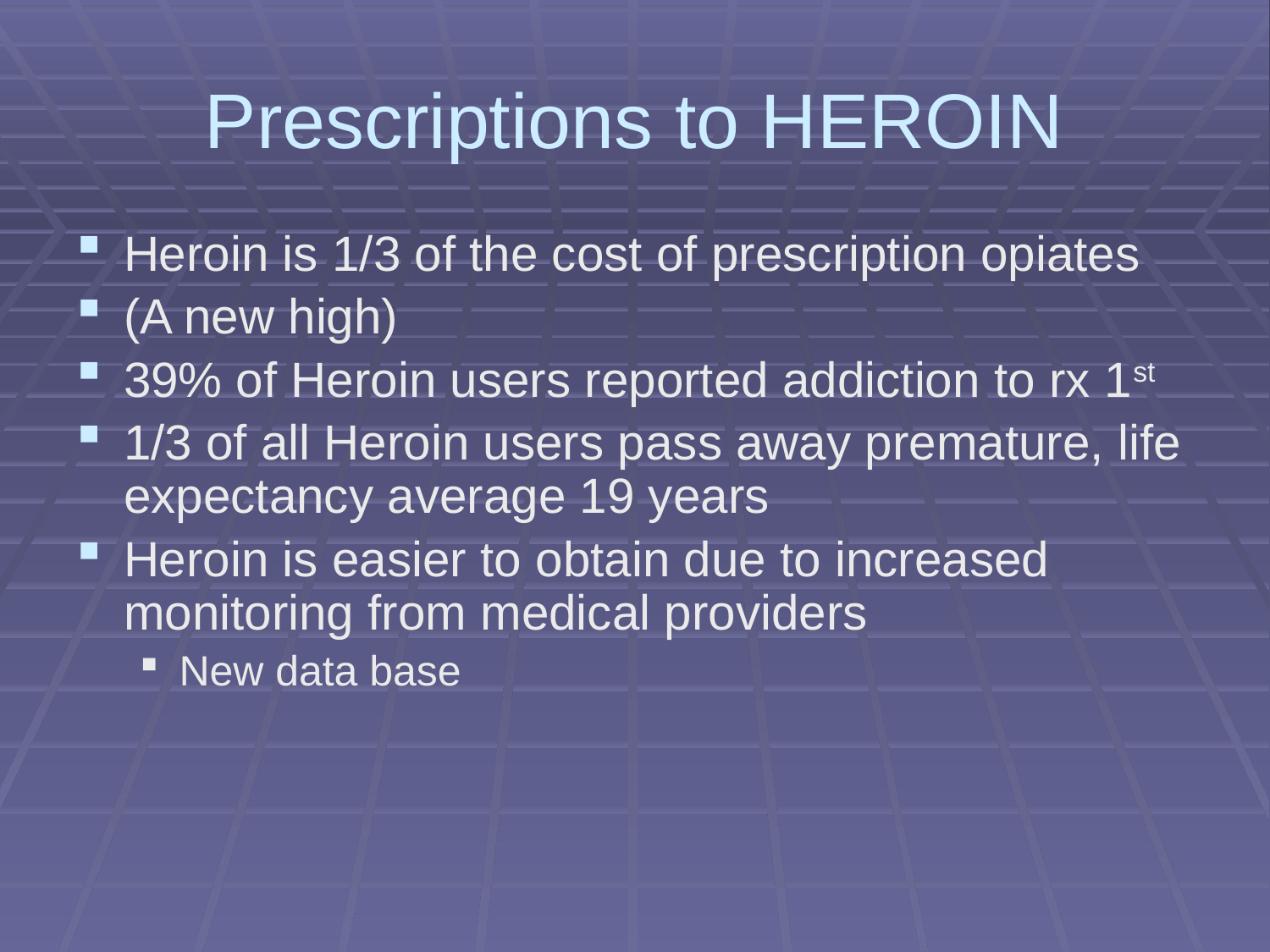

# Prescriptions to HEROIN
Heroin is 1/3 of the cost of prescription opiates
(A new high)
39% of Heroin users reported addiction to rx 1st
1/3 of all Heroin users pass away premature, life expectancy average 19 years
Heroin is easier to obtain due to increased monitoring from medical providers
New data base